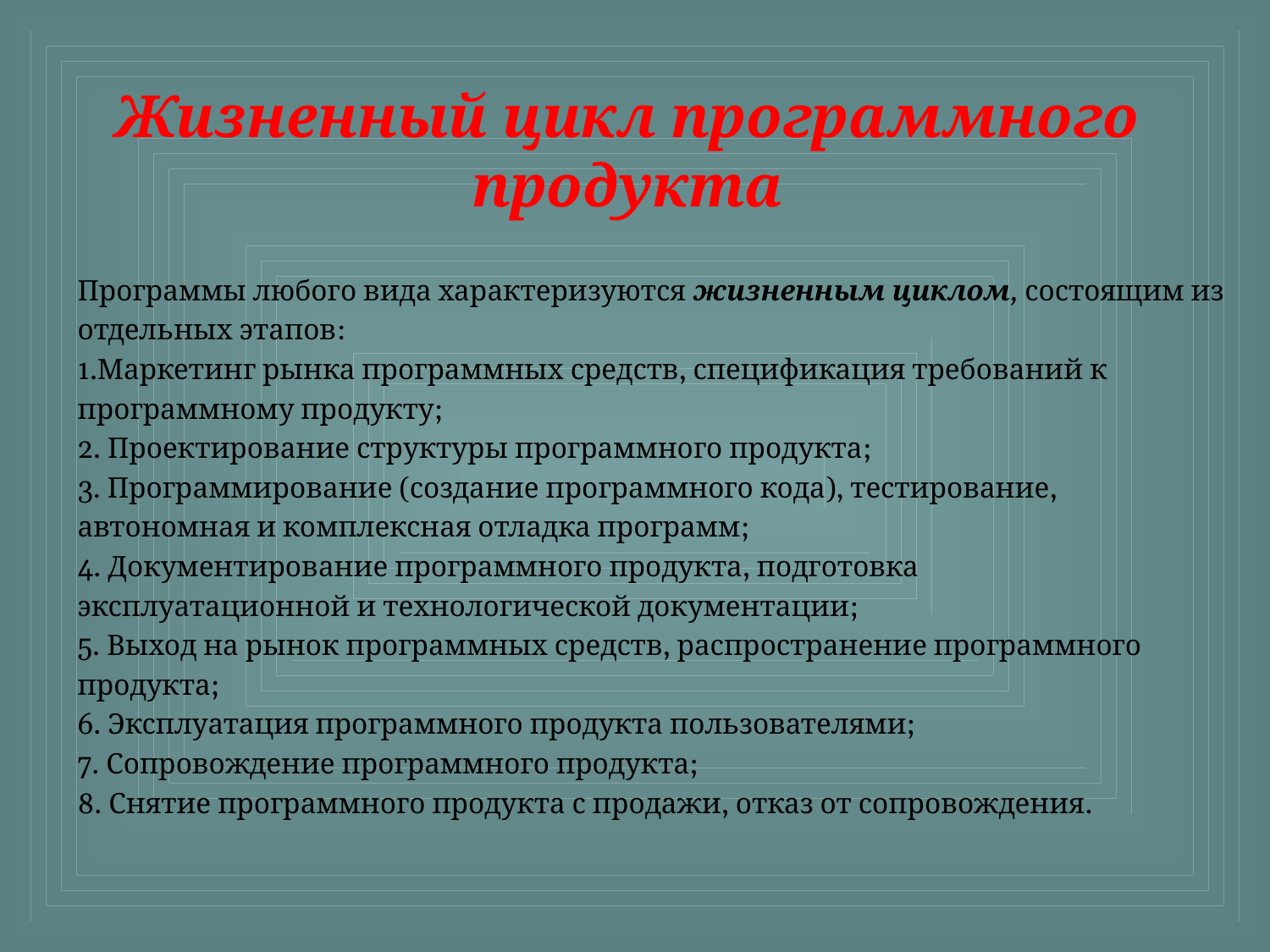

# Жизненный цикл программного продукта
Программы любого вида характеризуются жизненным циклом, состоящим из
отдельных этапов:
1.Маркетинг рынка программных средств, спецификация требований к
программному продукту;
2. Проектирование структуры программного продукта;
3. Программирование (создание программного кода), тестирование,
автономная и комплексная отладка программ;
4. Документирование программного продукта, подготовка
эксплуатационной и технологической документации;
5. Выход на рынок программных средств, распространение программного
продукта;
6. Эксплуатация программного продукта пользователями;
7. Сопровождение программного продукта;
8. Снятие программного продукта с продажи, отказ от сопровождения.